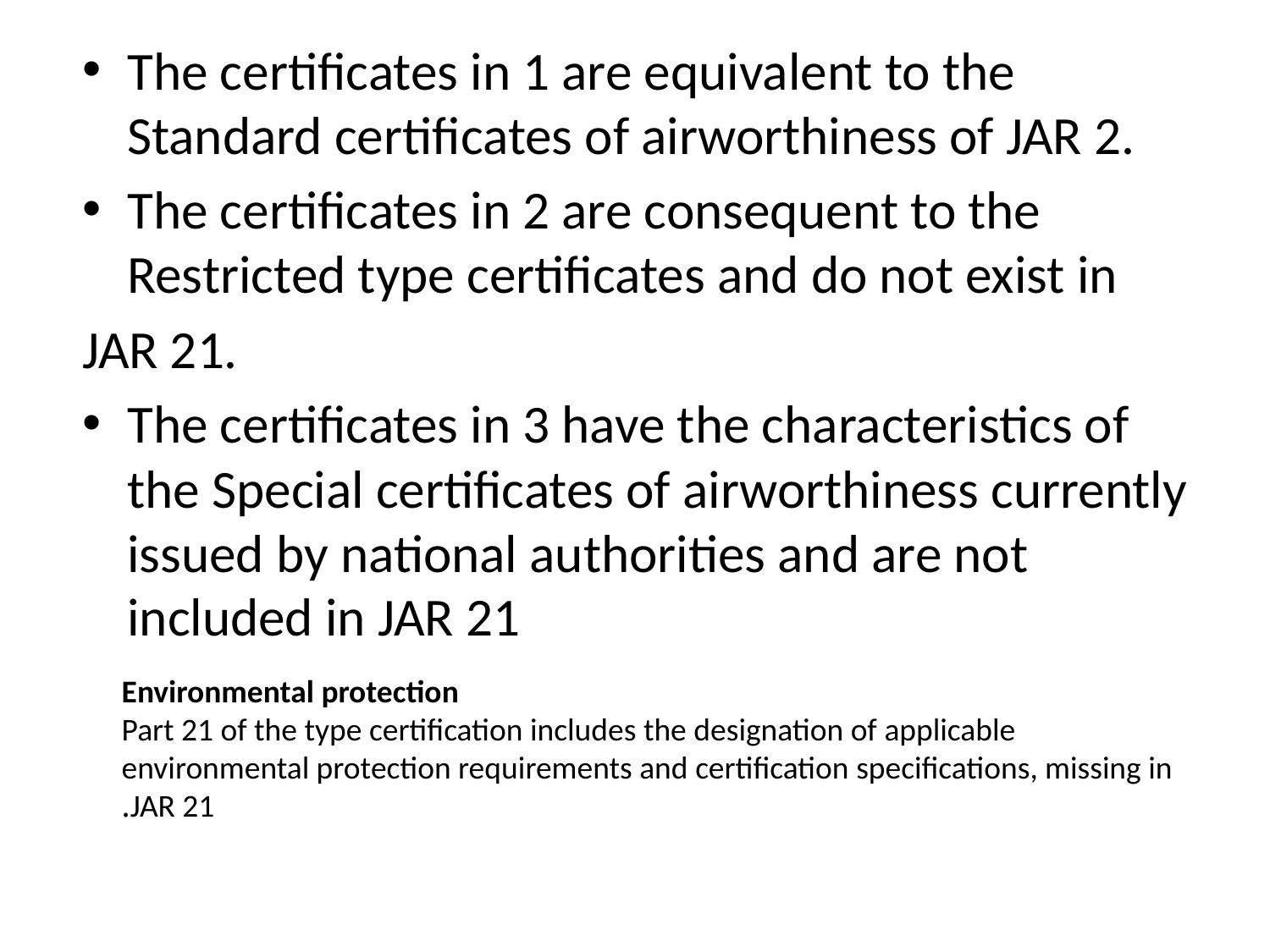

The certificates in 1 are equivalent to the Standard certificates of airworthiness of JAR 2.
The certificates in 2 are consequent to the Restricted type certificates and do not exist in
JAR 21.
The certificates in 3 have the characteristics of the Special certificates of airworthiness currently issued by national authorities and are not included in JAR 21
Environmental protection
Part 21 of the type certification includes the designation of applicable environmental protection requirements and certification specifications, missing in JAR 21.